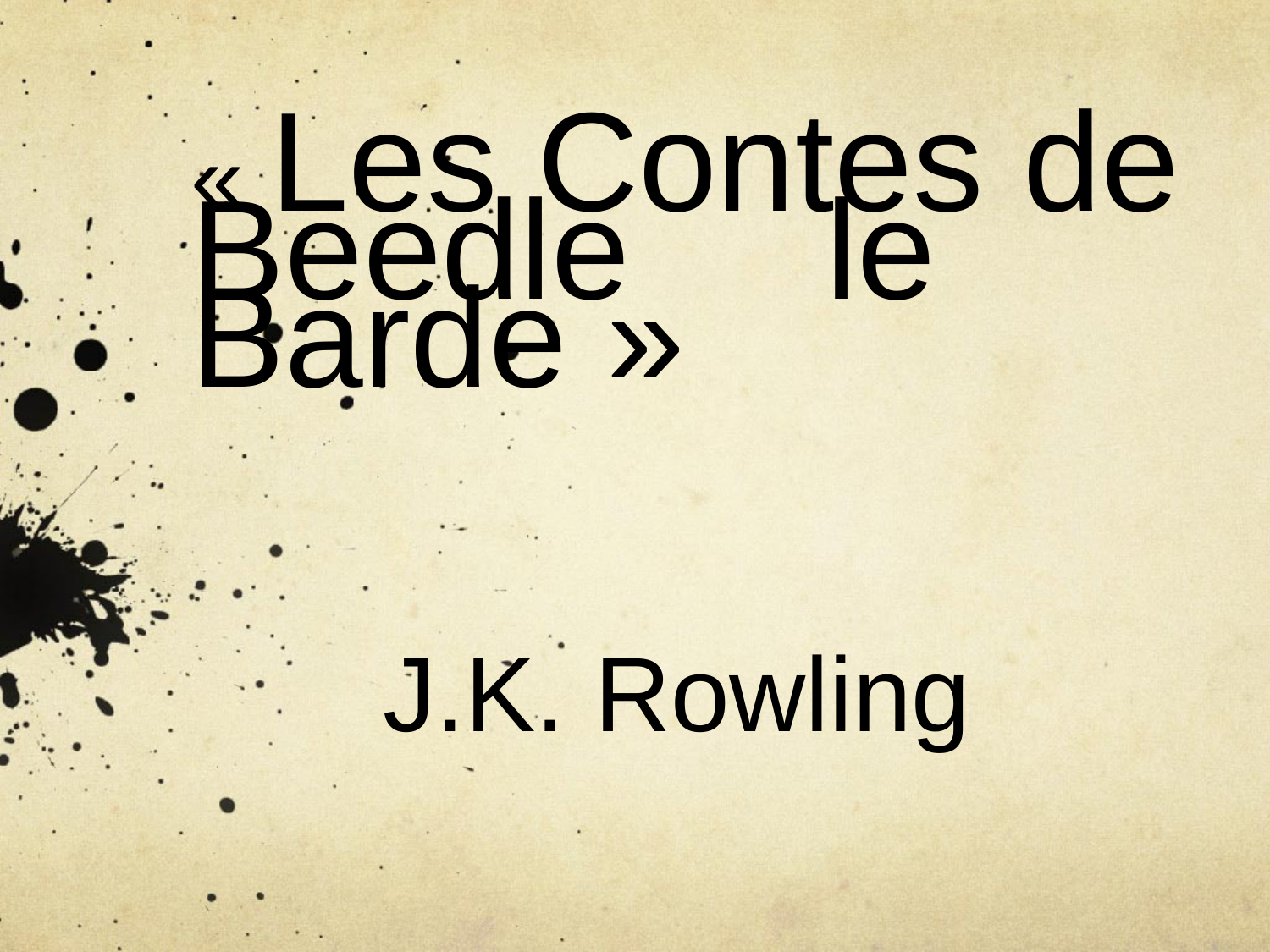

# « Les Contes de Beedle 		le Barde »
J.K. Rowling